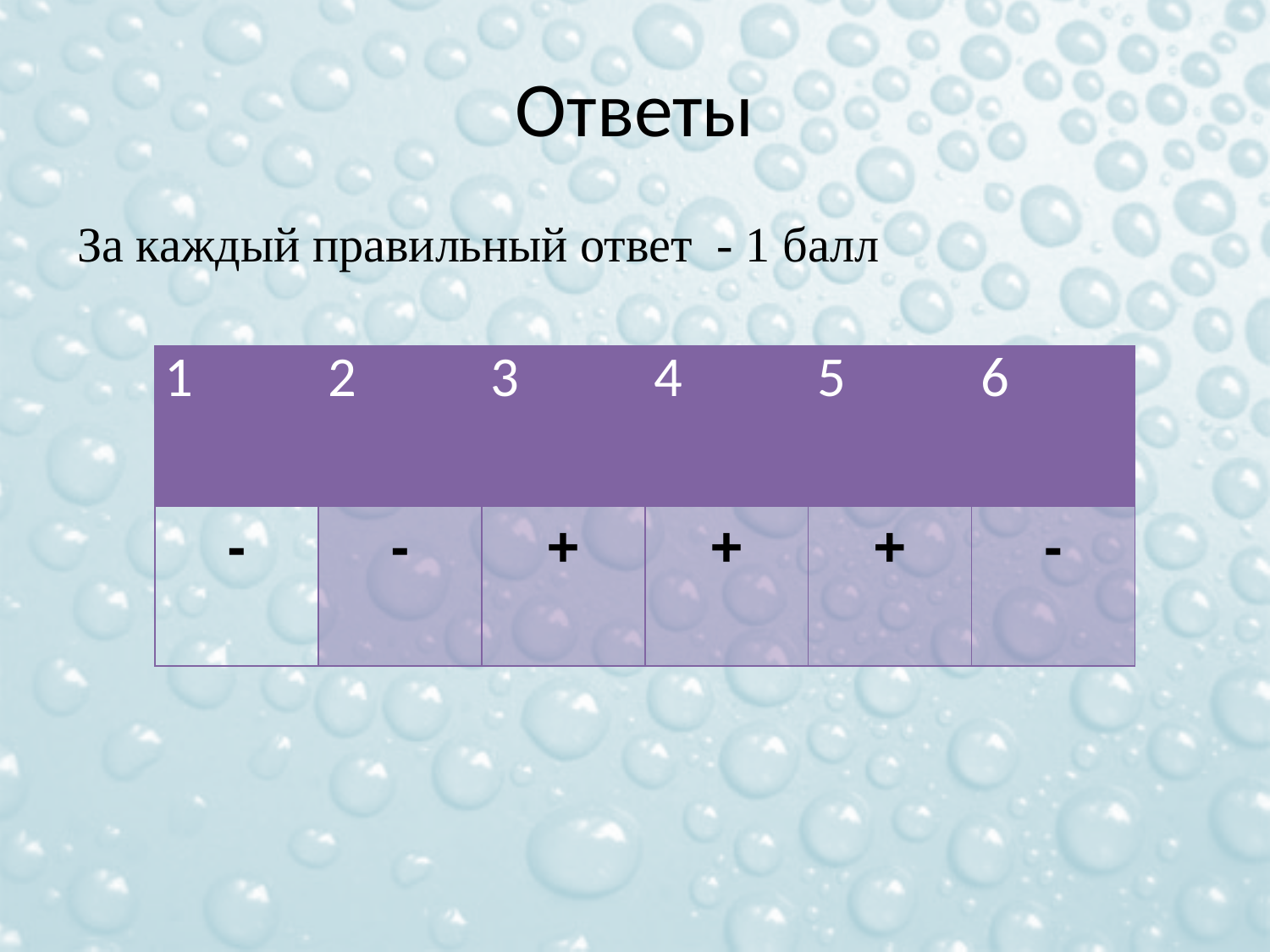

# Ответы

За каждый правильный ответ  - 1 балл
| 1 | 2 | 3 | 4 | 5 | 6 |
| --- | --- | --- | --- | --- | --- |
| - | - | + | + | + | - |